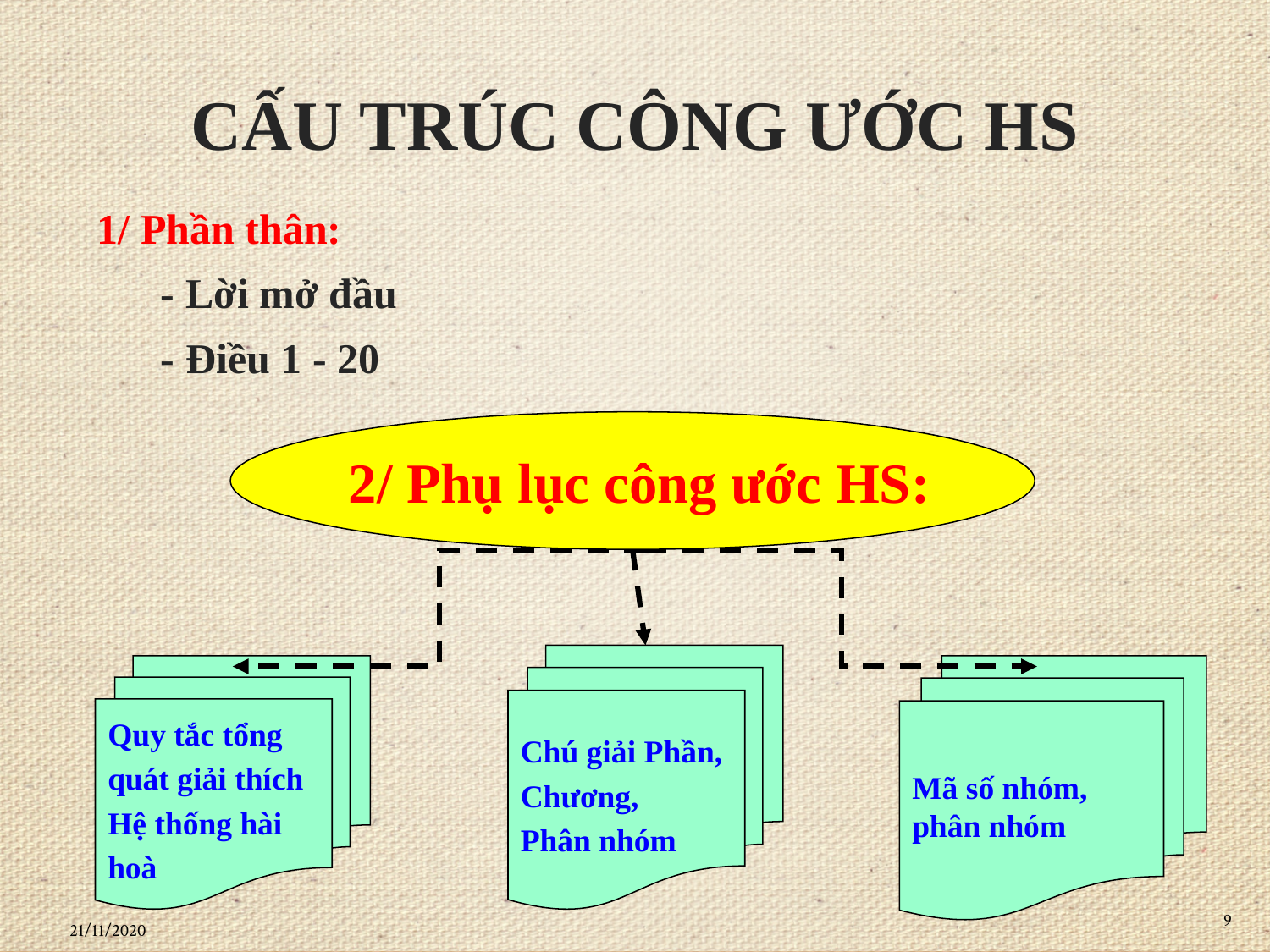

# CẤU TRÚC CÔNG ƯỚC HS
1/ Phần thân:
- Lời mở đầu
- Điều 1 - 20
 2/ Phụ lục công ước HS:
Chú giải Phần,
Chương,
Phân nhóm
Quy tắc tổng
quát giải thích
Hệ thống hài
hoà
Mã số nhóm,
phân nhóm
9
21/11/2020